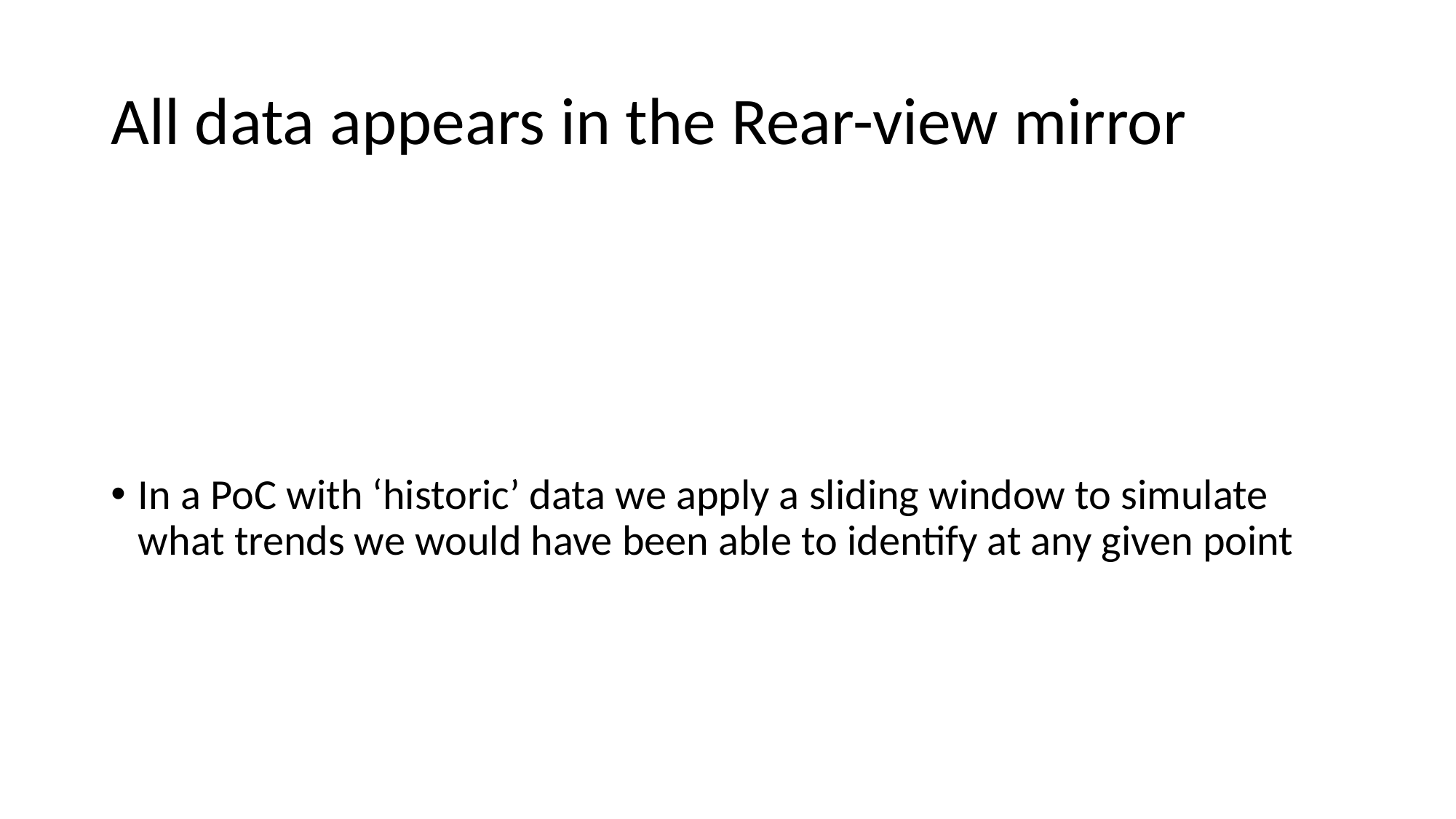

# All data appears in the Rear-view mirror

In a PoC with ‘historic’ data we apply a sliding window to simulate what trends we would have been able to identify at any given point